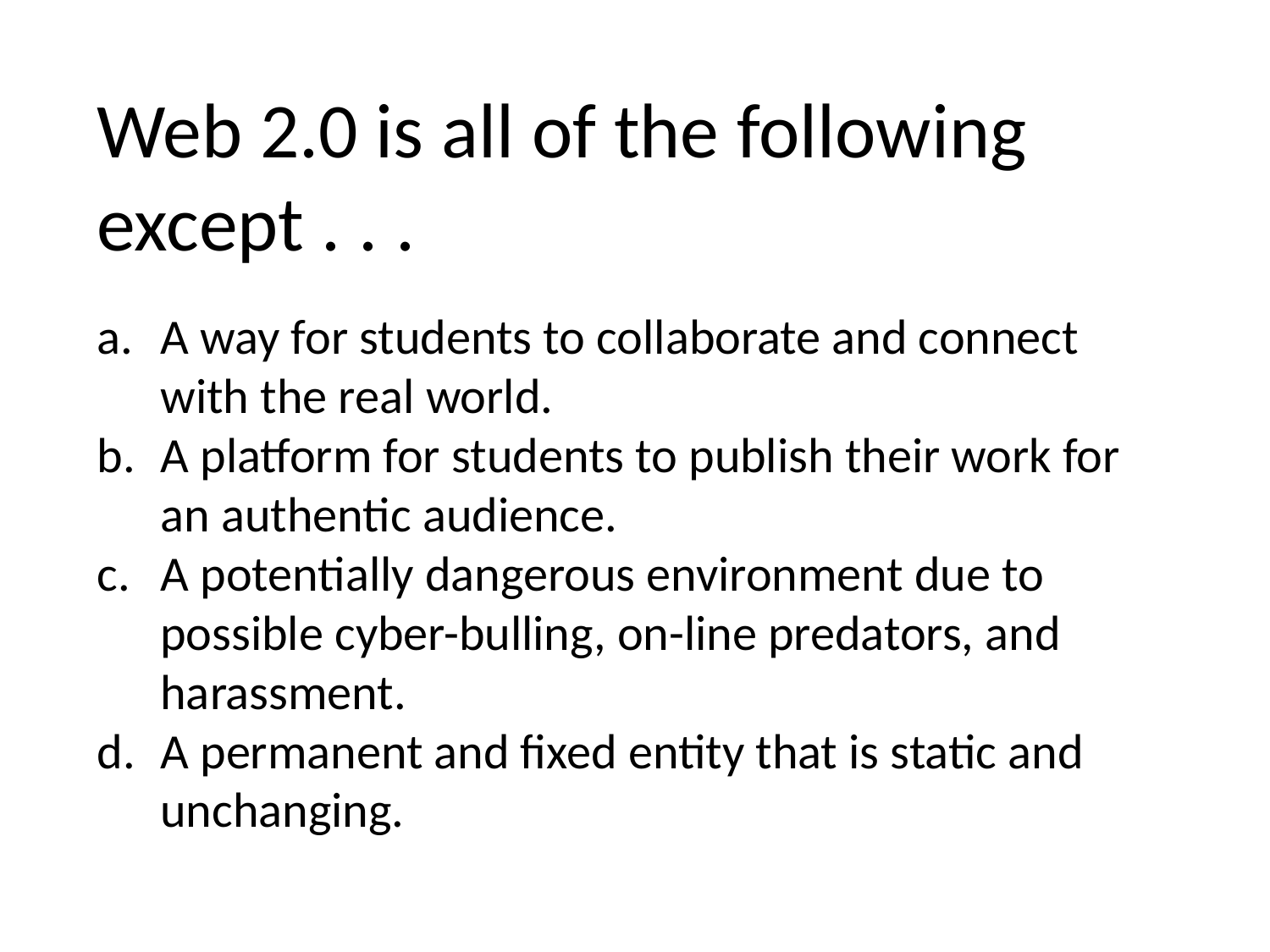

Web 2.0 is all of the following except . . .

A way for students to collaborate and connect with the real world.
A platform for students to publish their work for an authentic audience.
A potentially dangerous environment due to possible cyber-bulling, on-line predators, and harassment.
A permanent and fixed entity that is static and unchanging.